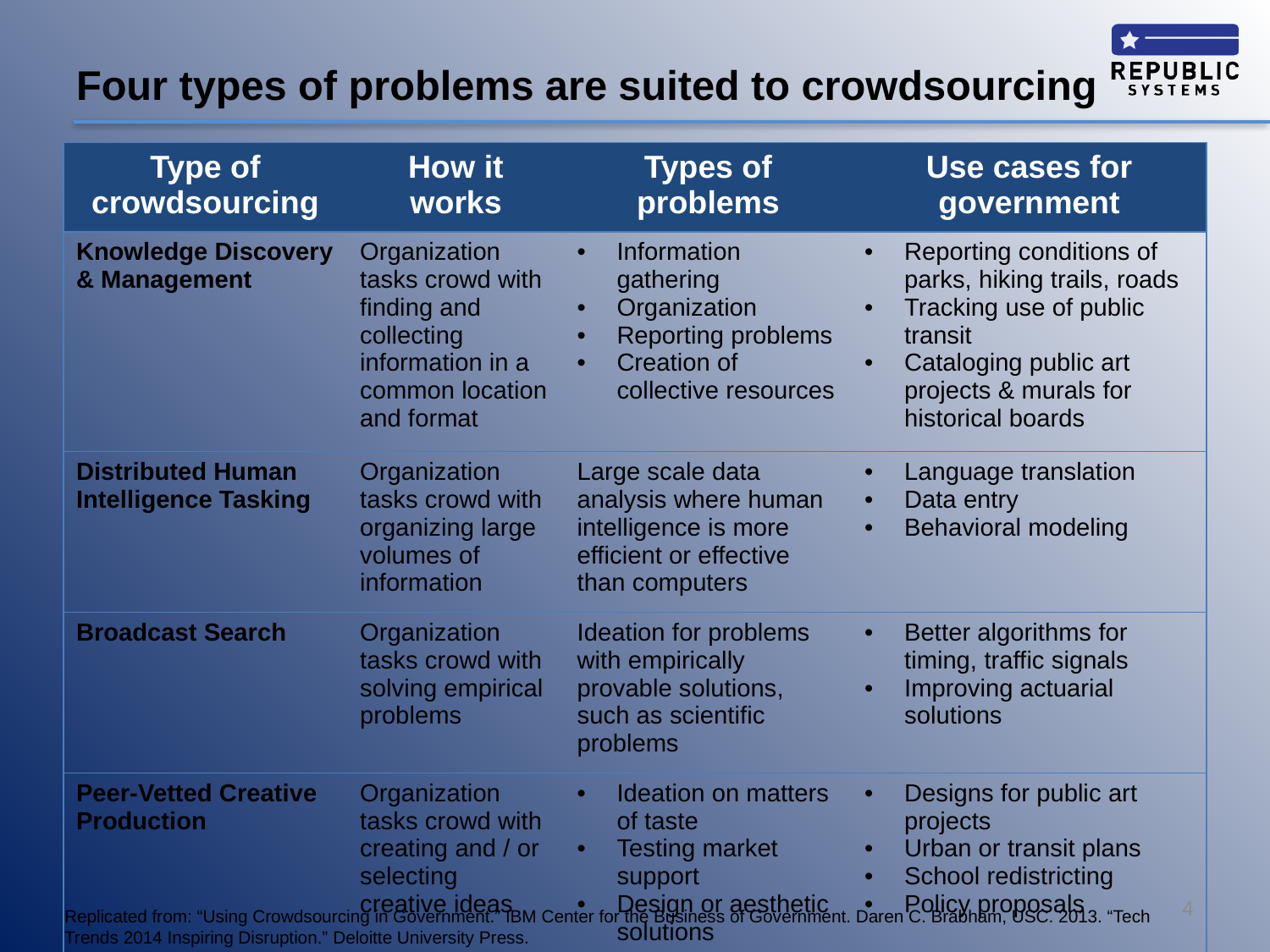

# Four types of problems are suited to crowdsourcing
| Type of crowdsourcing | How it works | Types of problems | Use cases for government |
| --- | --- | --- | --- |
| Knowledge Discovery & Management | Organization tasks crowd with finding and collecting information in a common location and format | Information gathering Organization Reporting problems Creation of collective resources | Reporting conditions of parks, hiking trails, roads Tracking use of public transit Cataloging public art projects & murals for historical boards |
| Distributed Human Intelligence Tasking | Organization tasks crowd with organizing large volumes of information | Large scale data analysis where human intelligence is more efficient or effective than computers | Language translation Data entry Behavioral modeling |
| Broadcast Search | Organization tasks crowd with solving empirical problems | Ideation for problems with empirically provable solutions, such as scientific problems | Better algorithms for timing, traffic signals Improving actuarial solutions |
| Peer-Vetted Creative Production | Organization tasks crowd with creating and / or selecting creative ideas | Ideation on matters of taste Testing market support Design or aesthetic solutions | Designs for public art projects Urban or transit plans School redistricting Policy proposals |
4
Replicated from: “Using Crowdsourcing in Government.” IBM Center for the Business of Government. Daren C. Brabham, USC. 2013. “Tech Trends 2014 Inspiring Disruption.” Deloitte University Press.